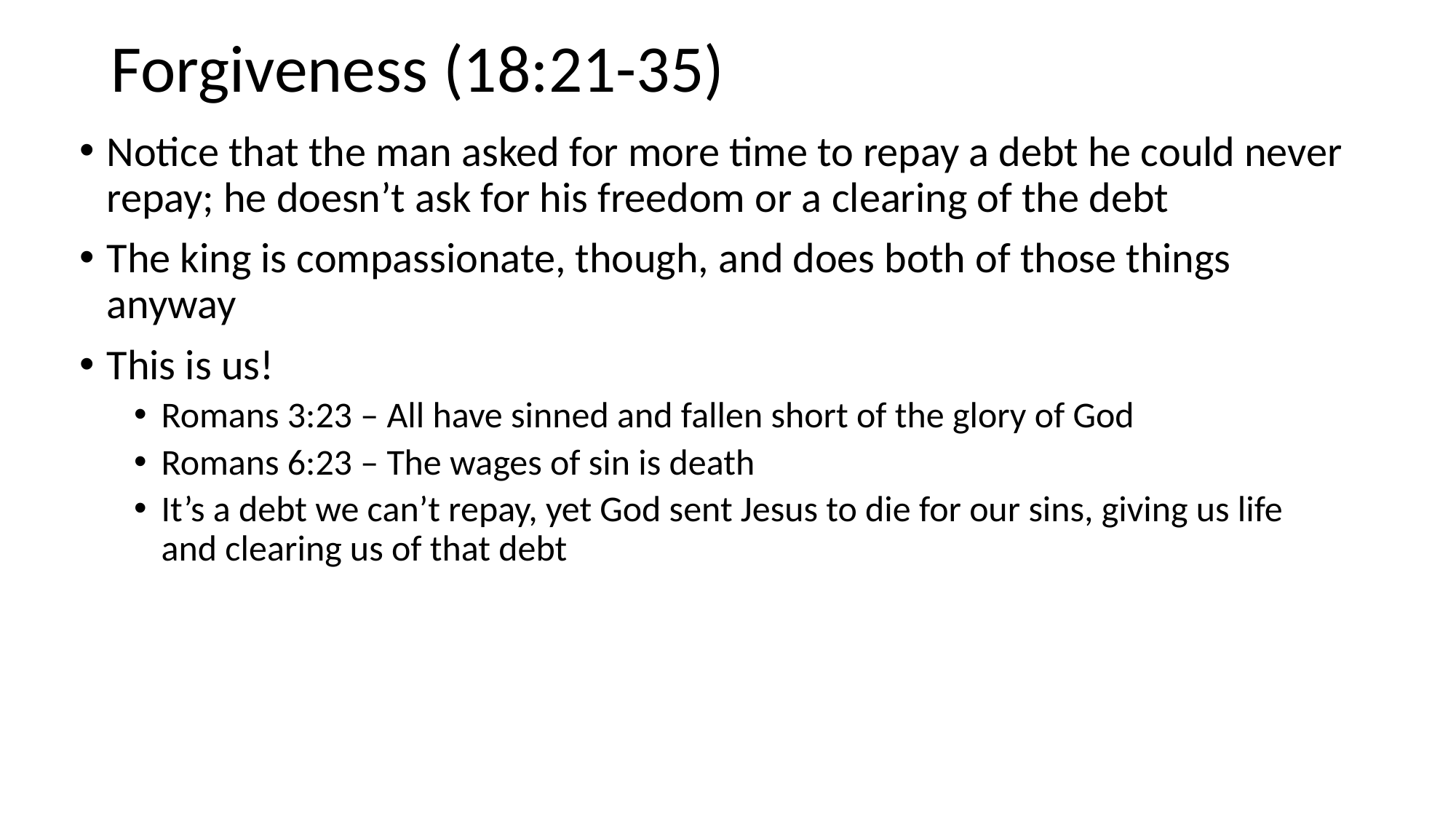

# Forgiveness (18:21-35)
Notice that the man asked for more time to repay a debt he could never repay; he doesn’t ask for his freedom or a clearing of the debt
The king is compassionate, though, and does both of those things anyway
This is us!
Romans 3:23 – All have sinned and fallen short of the glory of God
Romans 6:23 – The wages of sin is death
It’s a debt we can’t repay, yet God sent Jesus to die for our sins, giving us life and clearing us of that debt